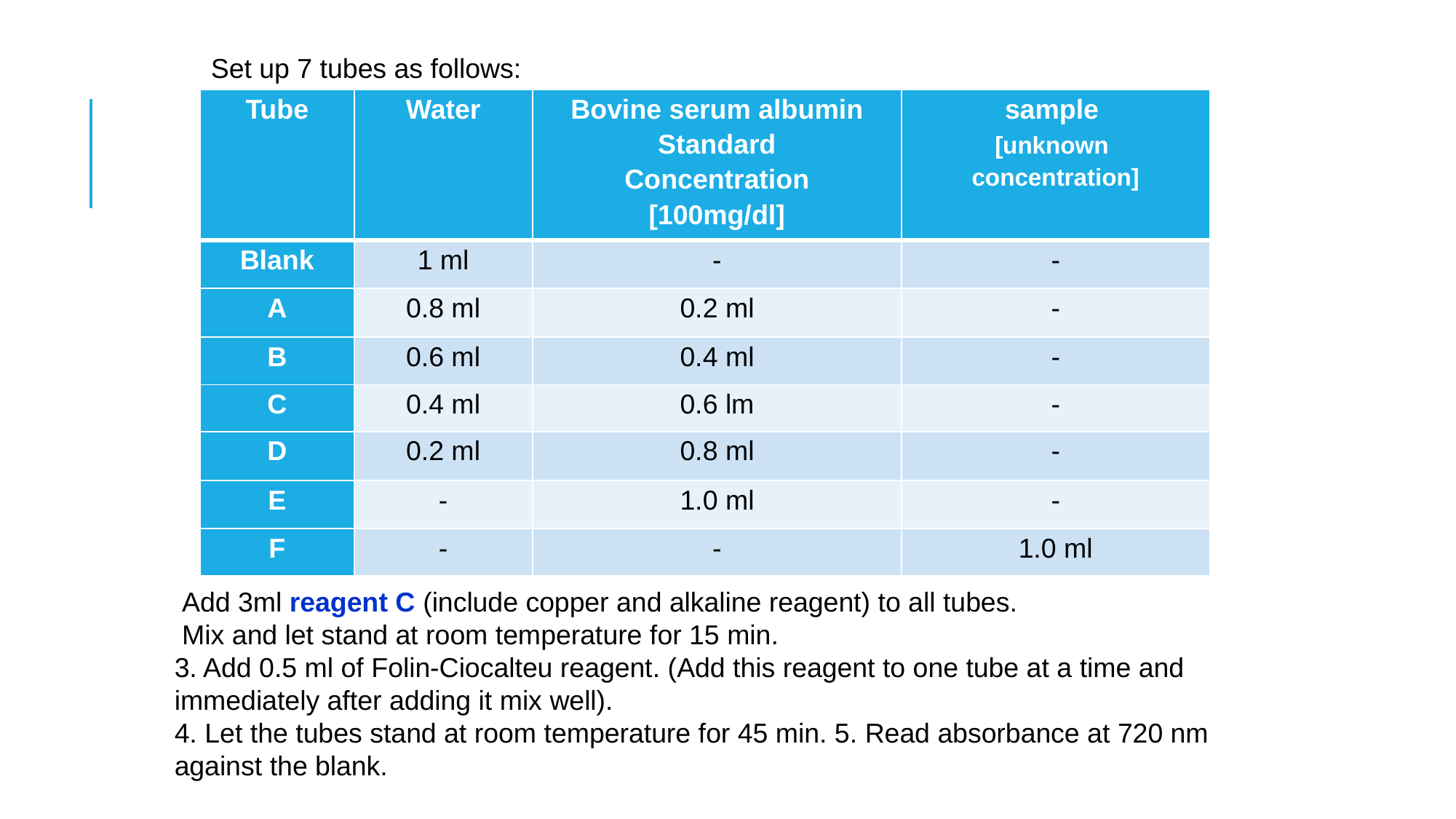

Set up 7 tubes as follows:
| Tube | Water | Bovine serum albumin Standard Concentration [100mg/dl] | sample [unknown concentration] |
| --- | --- | --- | --- |
| Blank | 1 ml | - | - |
| A | 0.8 ml | 0.2 ml | - |
| B | 0.6 ml | 0.4 ml | - |
| C | 0.4 ml | 0.6 lm | - |
| D | 0.2 ml | 0.8 ml | - |
| E | - | 1.0 ml | - |
| F | - | - | 1.0 ml |
 Add 3ml reagent C (include copper and alkaline reagent) to all tubes.
 Mix and let stand at room temperature for 15 min.
3. Add 0.5 ml of Folin-Ciocalteu reagent. (Add this reagent to one tube at a time and  immediately after adding it mix well).
4. Let the tubes stand at room temperature for 45 min. 5. Read absorbance at 720 nm against the blank.